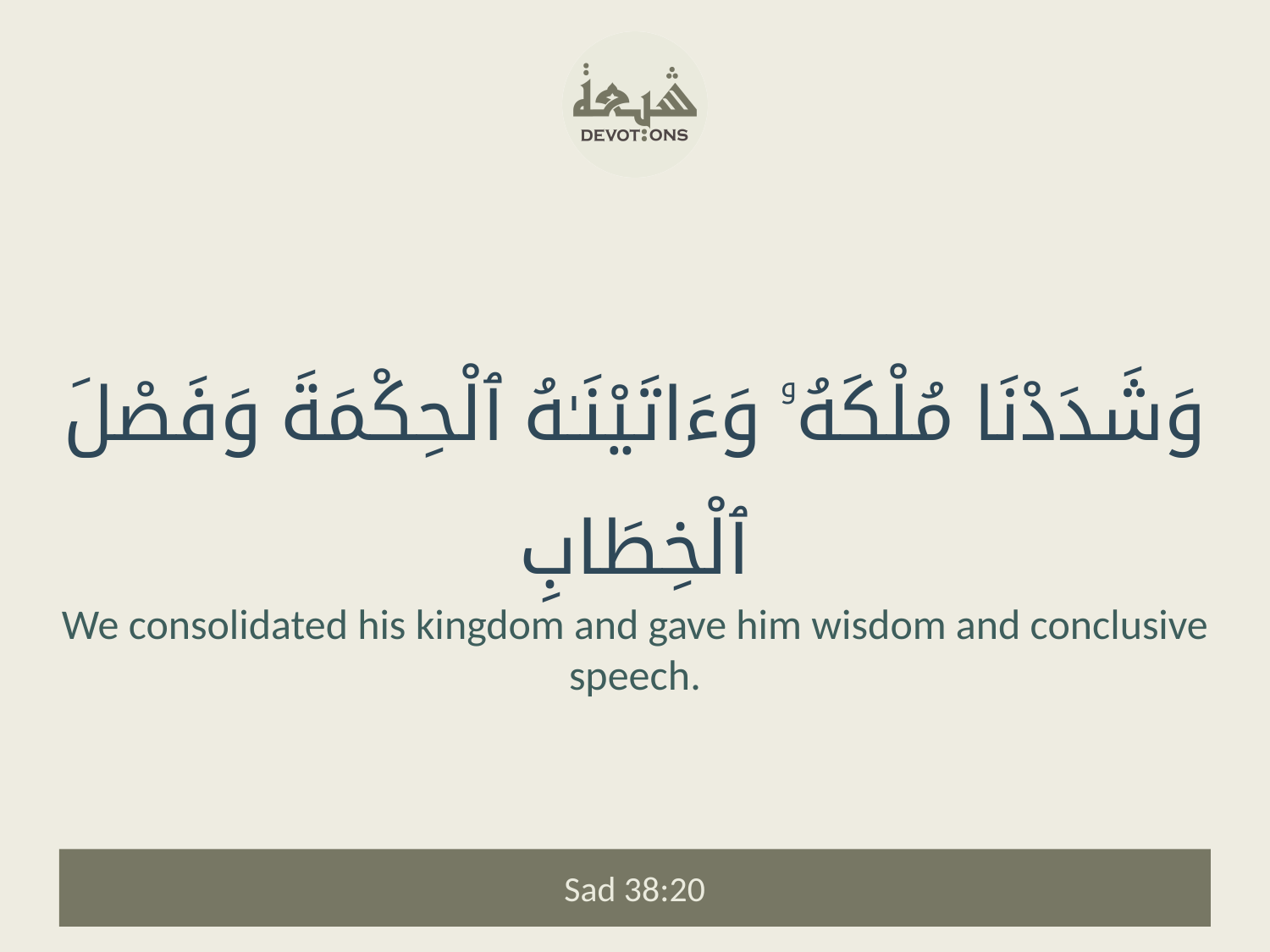

وَشَدَدْنَا مُلْكَهُۥ وَءَاتَيْنَـٰهُ ٱلْحِكْمَةَ وَفَصْلَ ٱلْخِطَابِ
We consolidated his kingdom and gave him wisdom and conclusive speech.
Sad 38:20